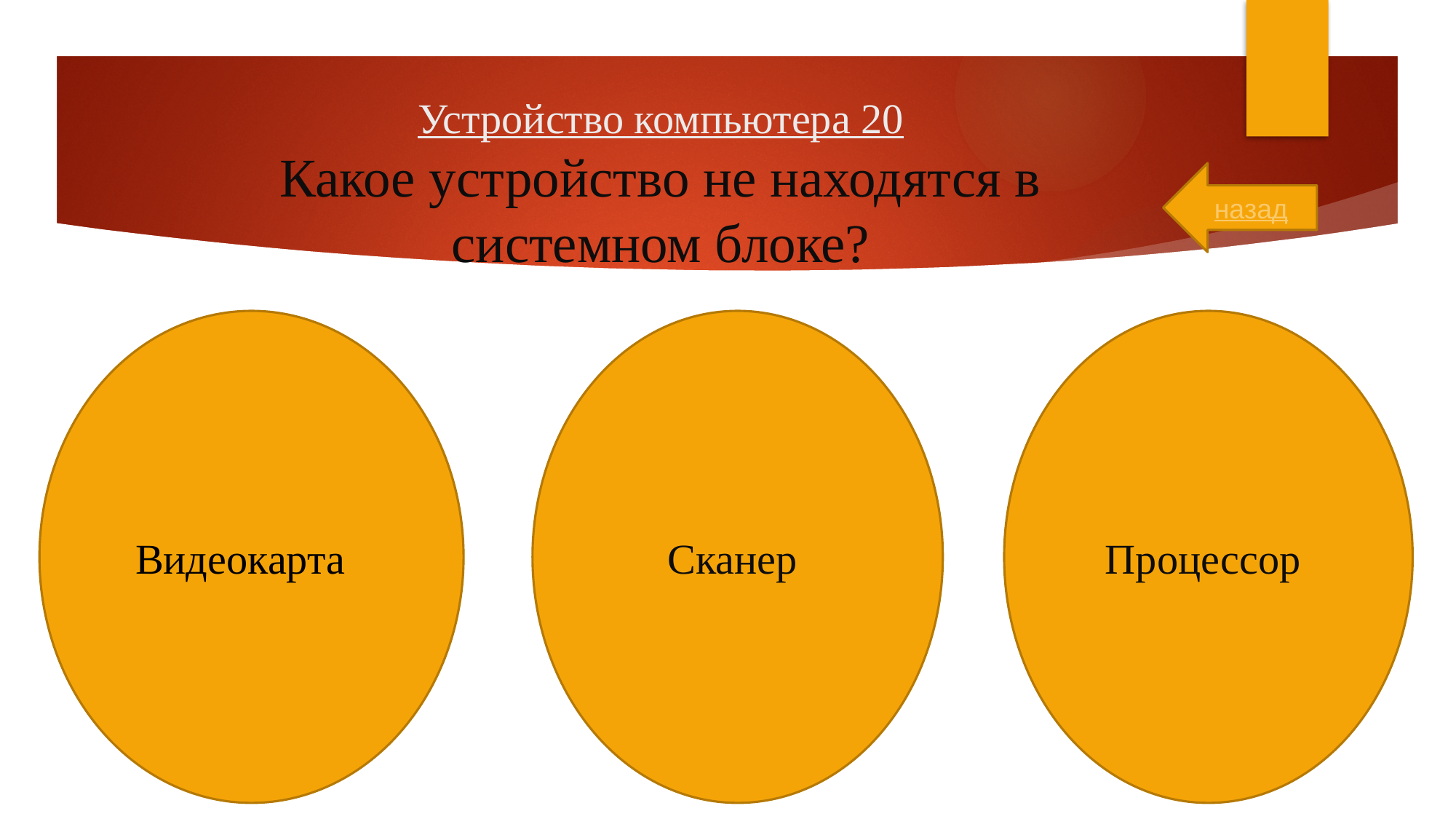

# Устройство компьютера 20 Какое устройство не находятся в системном блоке?
назад
Видеокарта

Сканер

Процессор